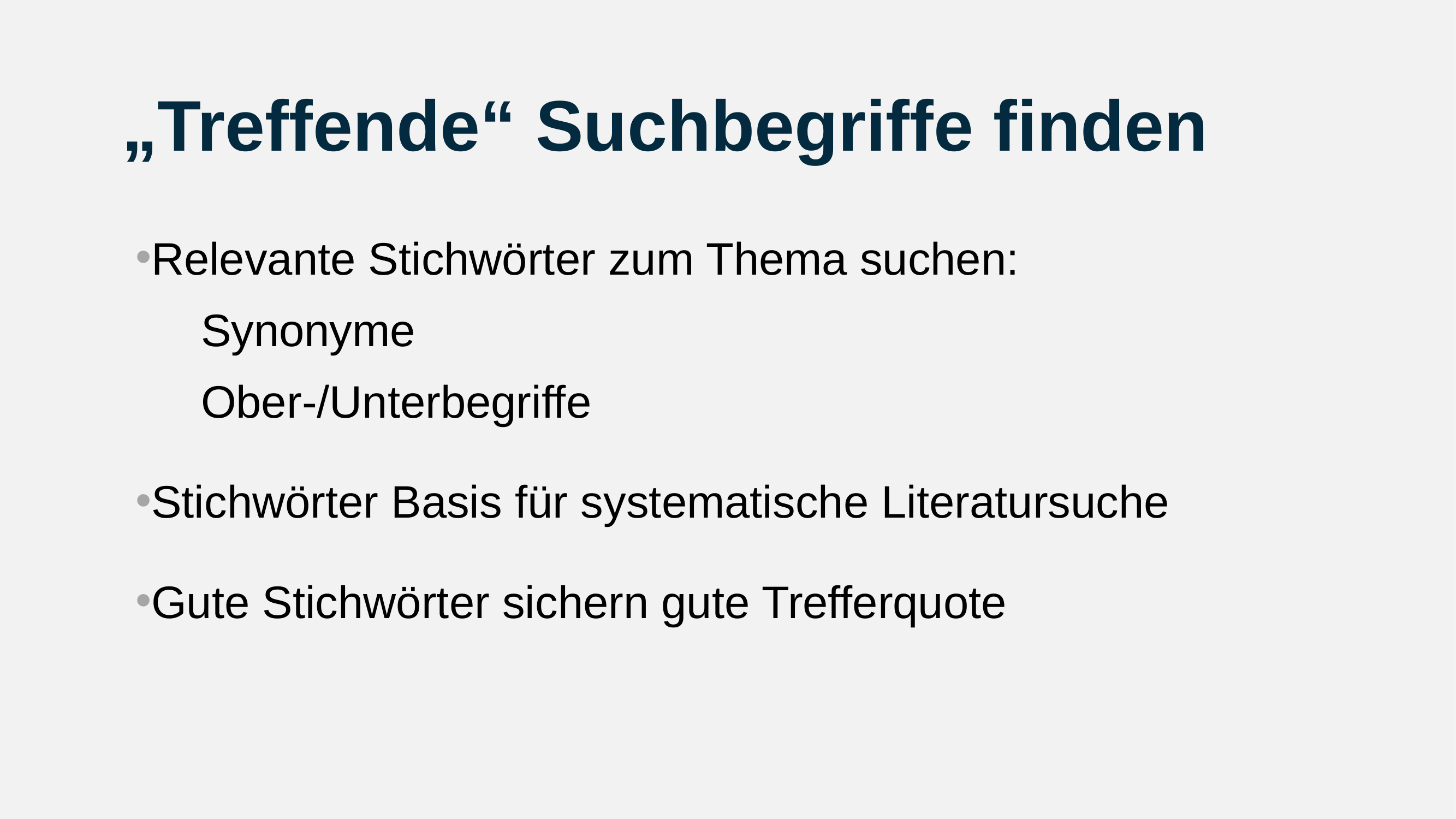

# „Treffende“ Suchbegriffe finden
Relevante Stichwörter zum Thema suchen:
Synonyme
Ober-/Unterbegriffe
Stichwörter Basis für systematische Literatursuche
Gute Stichwörter sichern gute Trefferquote